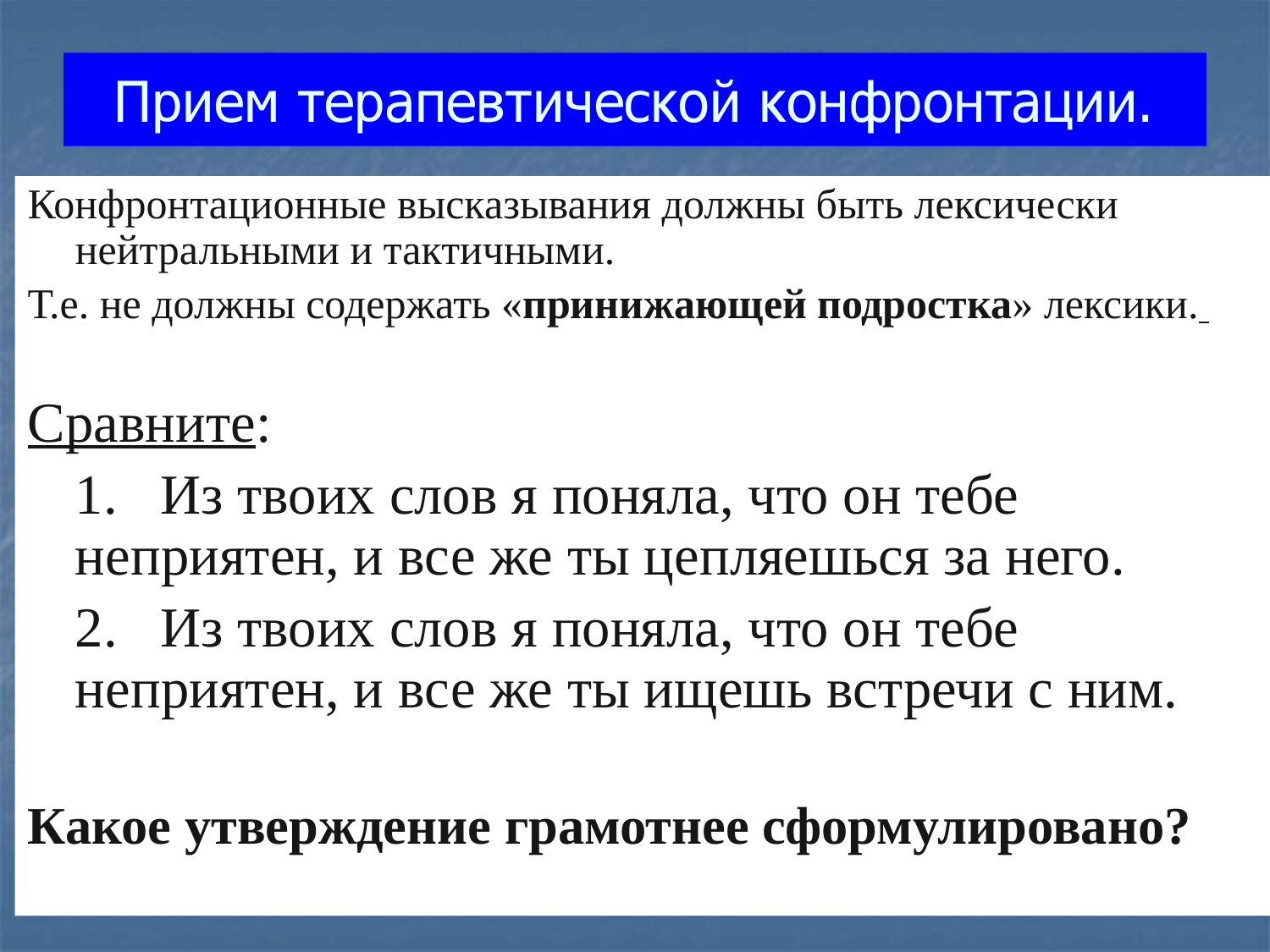

# Прием терапевтической конфронтации.
Конфронтационные высказывания должны быть лексически нейтральными и тактичными.
Т.е. не должны содержать «принижающей подростка» лексики.

Сравните:
	1.   Из твоих слов я поняла, что он тебе неприятен, и все же ты цепляешься за него.
	2.   Из твоих слов я поняла, что он тебе неприятен, и все же ты ищешь встречи с ним.

Какое утверждение грамотнее сформулировано?